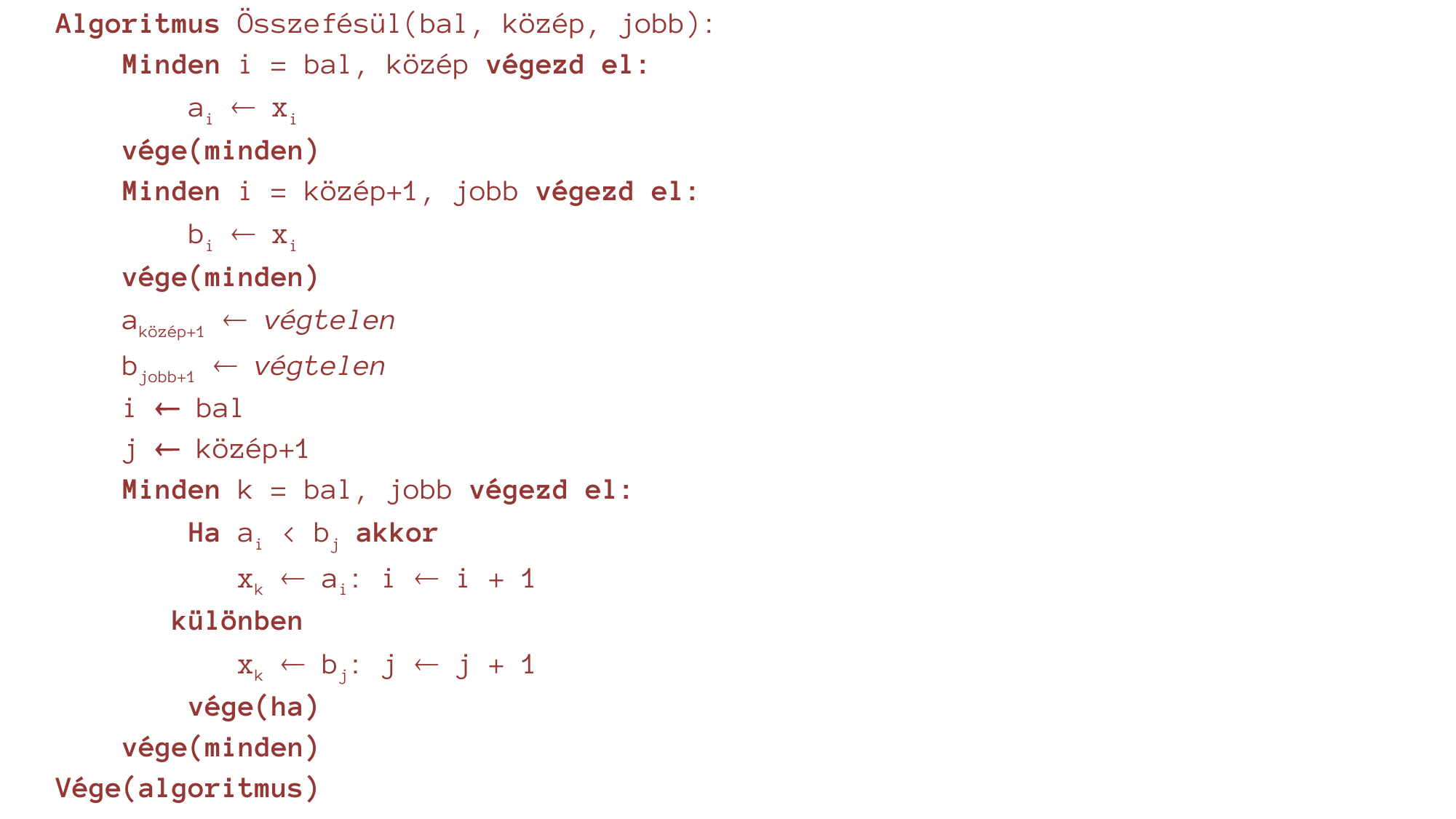

Algoritmus Összefésül(bal, közép, jobb):
    Minden i = bal, közép végezd el:
        ai ← xi
    vége(minden)
    Minden i = közép+1, jobb végezd el:
        bi ← xi
    vége(minden)
    aközép+1 ← végtelen
    bjobb+1 ← végtelen
    i ← bal
    j ← közép+1
    Minden k = bal, jobb végezd el:
        Ha ai < bj akkor
           xk ← ai: i ← i + 1
       különben
           xk ← bj: j ← j + 1
        vége(ha)
    vége(minden)
Vége(algoritmus)